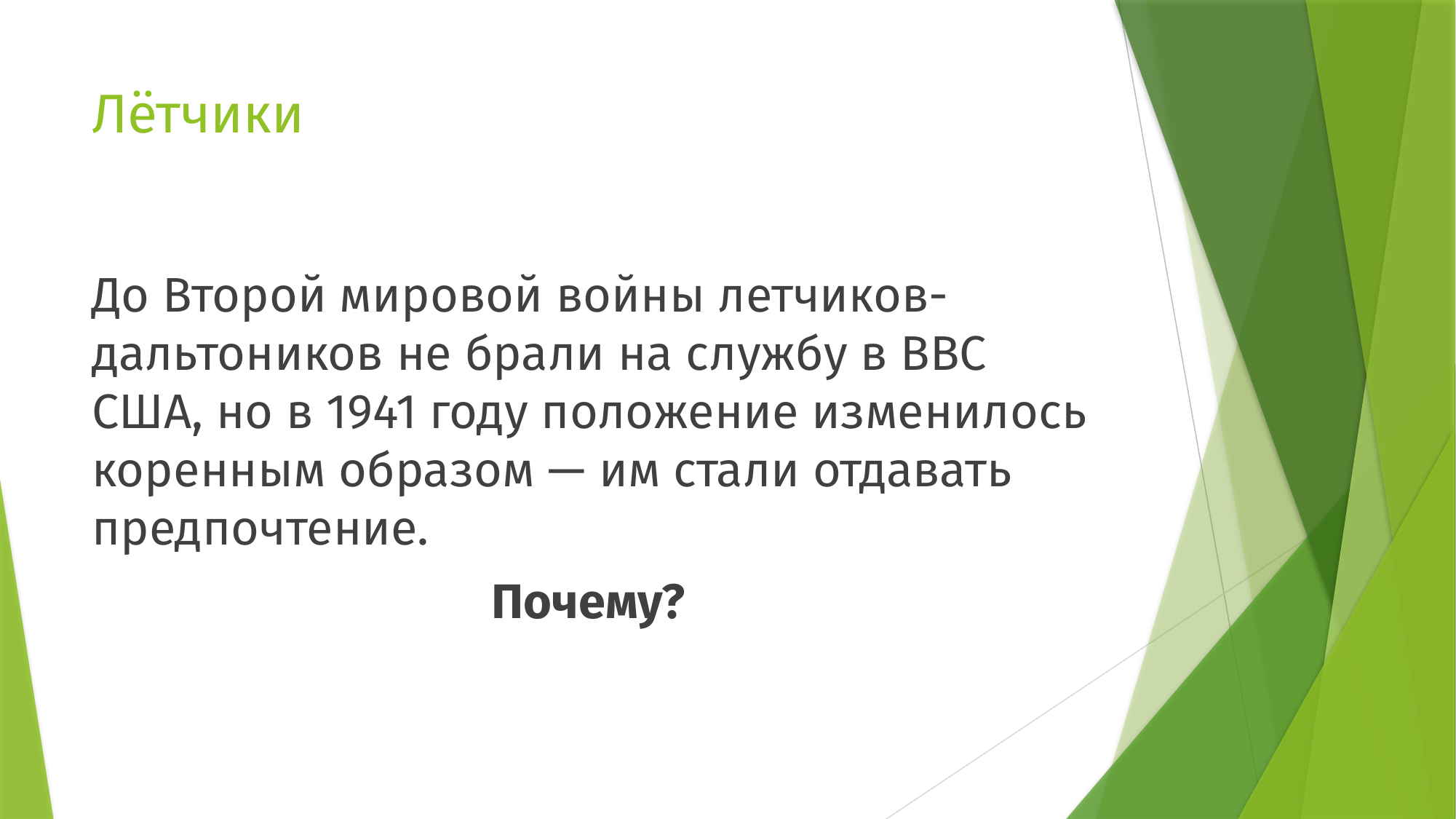

# Лётчики
До Второй мировой войны летчиков-дальтоников не брали на службу в ВВС США, но в 1941 году положение изменилось коренным образом — им стали отдавать предпочтение.
Почему?